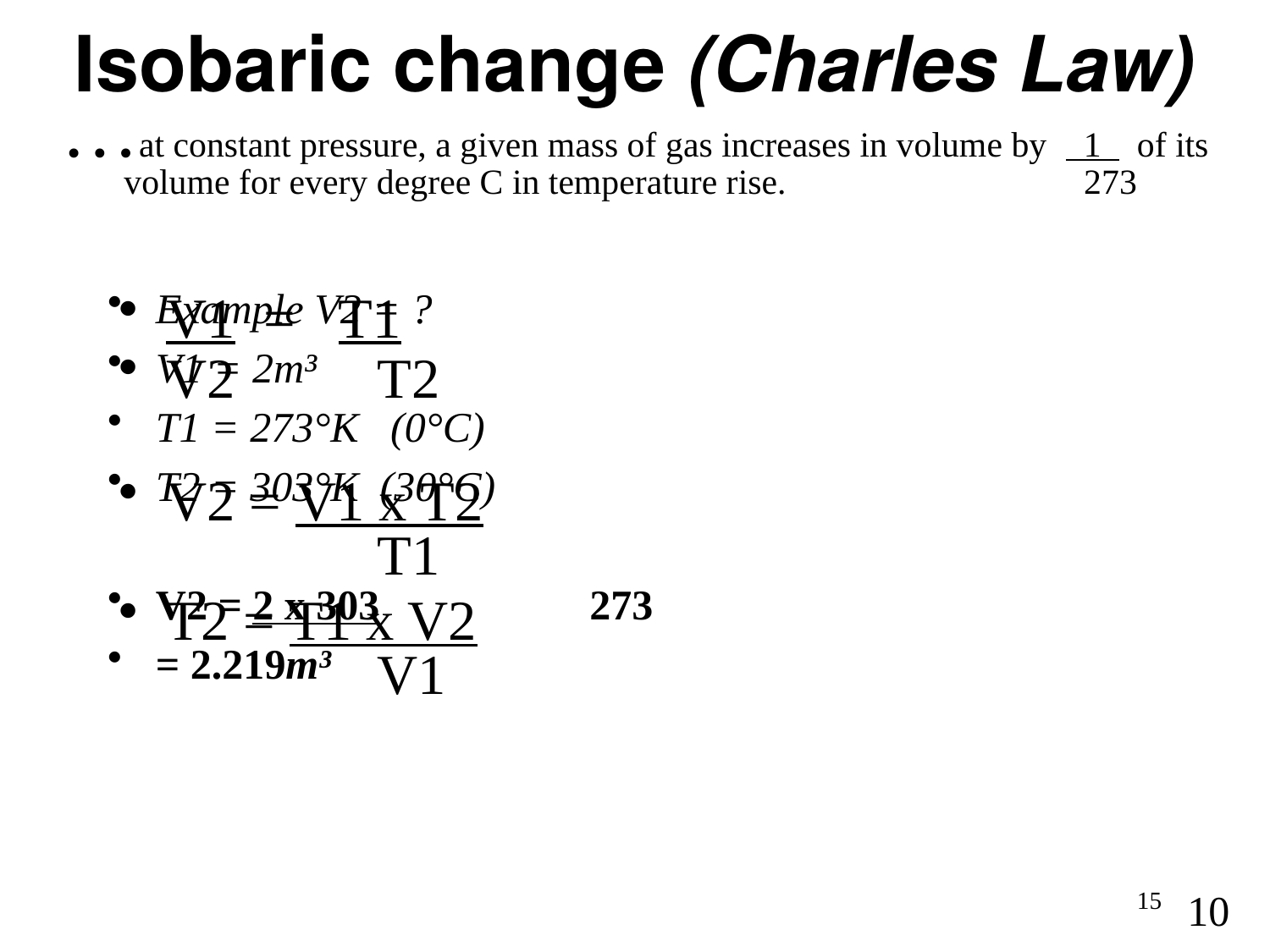

# Isobaric change (Charles Law) …at constant pressure, a given mass of gas increases in volume by    1    of its volume for every degree C in temperature rise.		        273
V1  =   T1
V2	      T2

V2 = V1 x T2		      T1
T2 = T1 x V2		      V1

Example V2 = ?
V1 = 2m³
T1 = 273°K   (0°C)
T2 = 303°K  (30°C)

V2 = 2 x 303		     273
= 2.219m³
15
10